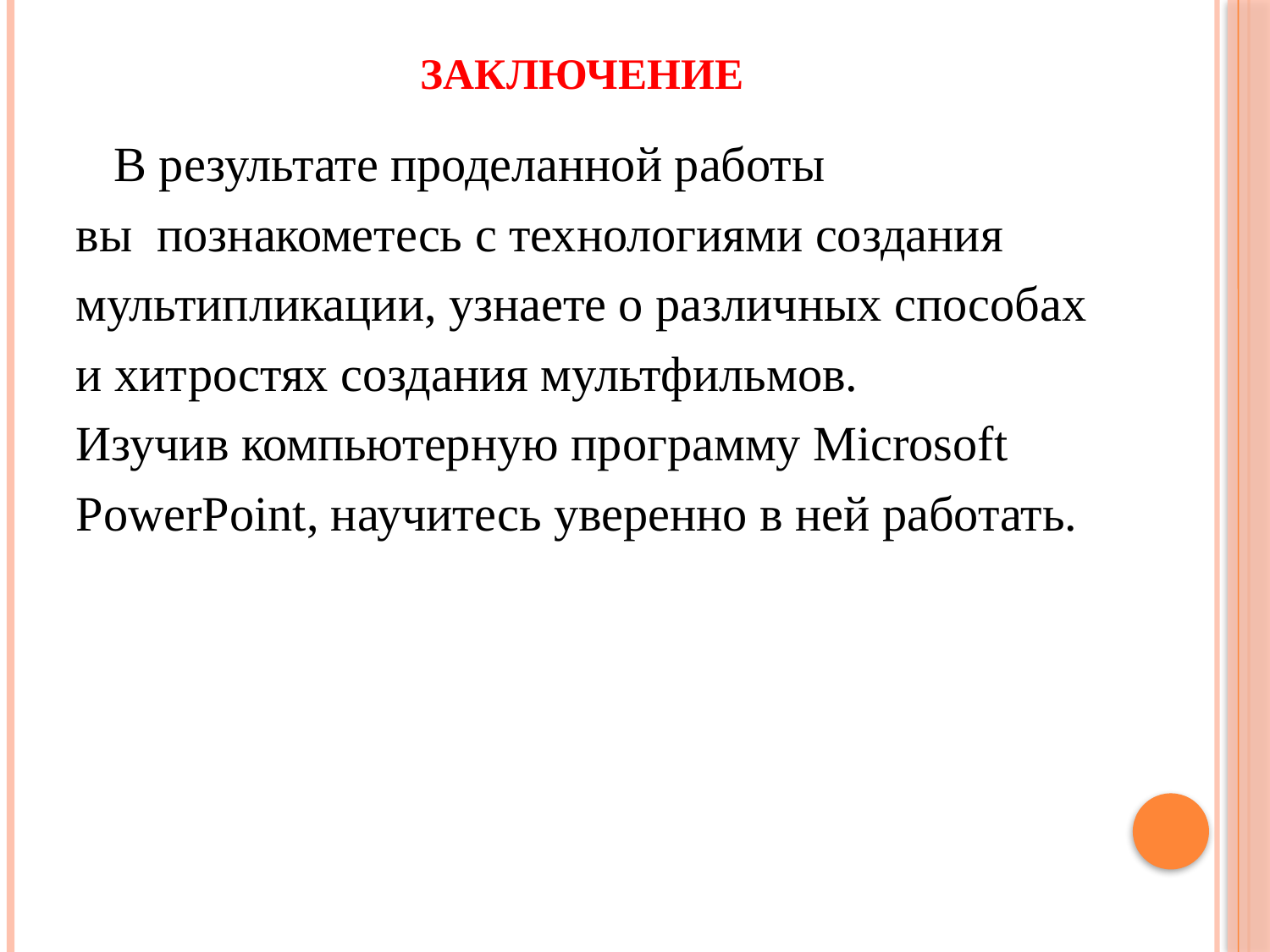

# Заключение
	В результате проделанной работы
вы  познакометесь с технологиями создания
мультипликации, узнаете о различных способах
и хитростях создания мультфильмов.
Изучив компьютерную программу Microsoft
PowerPoint, научитесь уверенно в ней работать.